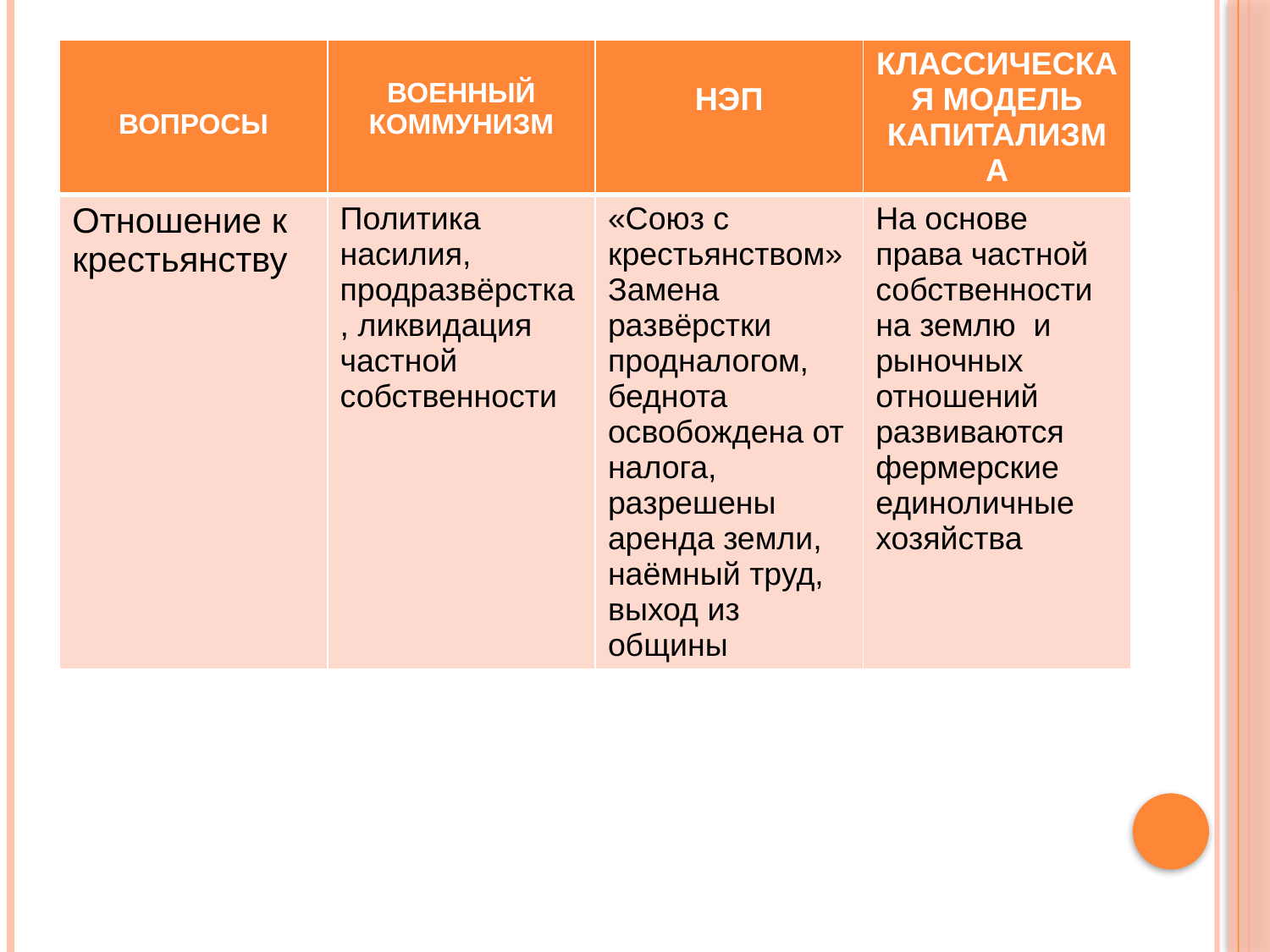

| ВОПРОСЫ | ВОЕННЫЙ КОММУНИЗМ | НЭП | КЛАССИЧЕСКАЯ МОДЕЛЬ КАПИТАЛИЗМА |
| --- | --- | --- | --- |
| Отношение к крестьянству | Политика насилия, продразвёрстка, ликвидация частной собственности | «Союз с крестьянством» Замена развёрстки продналогом, беднота освобождена от налога, разрешены аренда земли, наёмный труд, выход из общины | На основе права частной собственности на землю и рыночных отношений развиваются фермерские единоличные хозяйства |